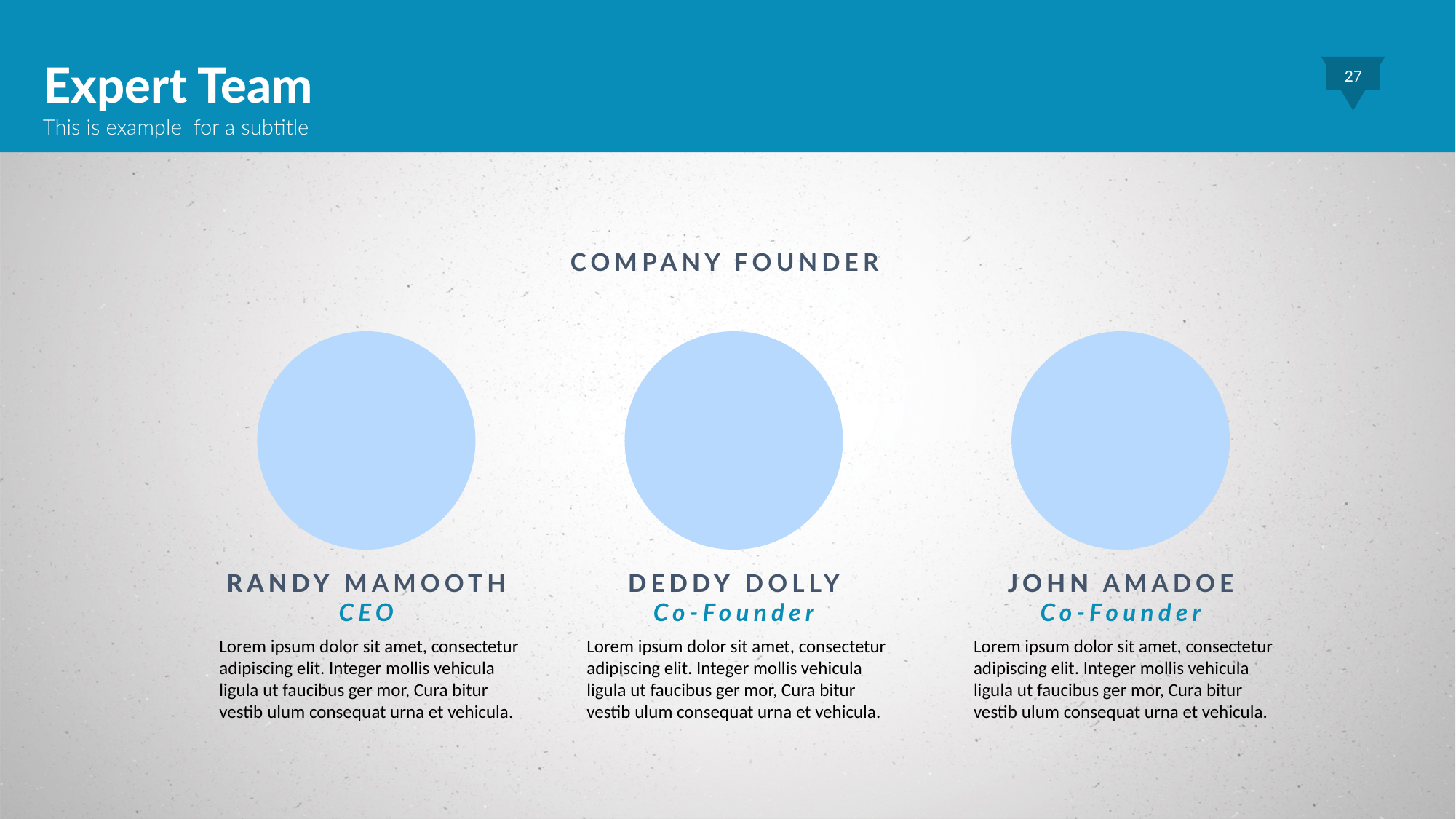

Expert Team
This is example  for a subtitle

27
COMPANY FOUNDER

RANDY MAMOOTH
CEO
Lorem ipsum dolor sit amet, consectetur adipiscing elit. Integer mollis vehicula ligula ut faucibus ger mor, Cura bitur vestib ulum consequat urna et vehicula.

DEDDY DOLLY
Co-Founder
Lorem ipsum dolor sit amet, consectetur adipiscing elit. Integer mollis vehicula ligula ut faucibus ger mor, Cura bitur vestib ulum consequat urna et vehicula.

JOHN AMADOE
Co-Founder
Lorem ipsum dolor sit amet, consectetur adipiscing elit. Integer mollis vehicula ligula ut faucibus ger mor, Cura bitur vestib ulum consequat urna et vehicula.